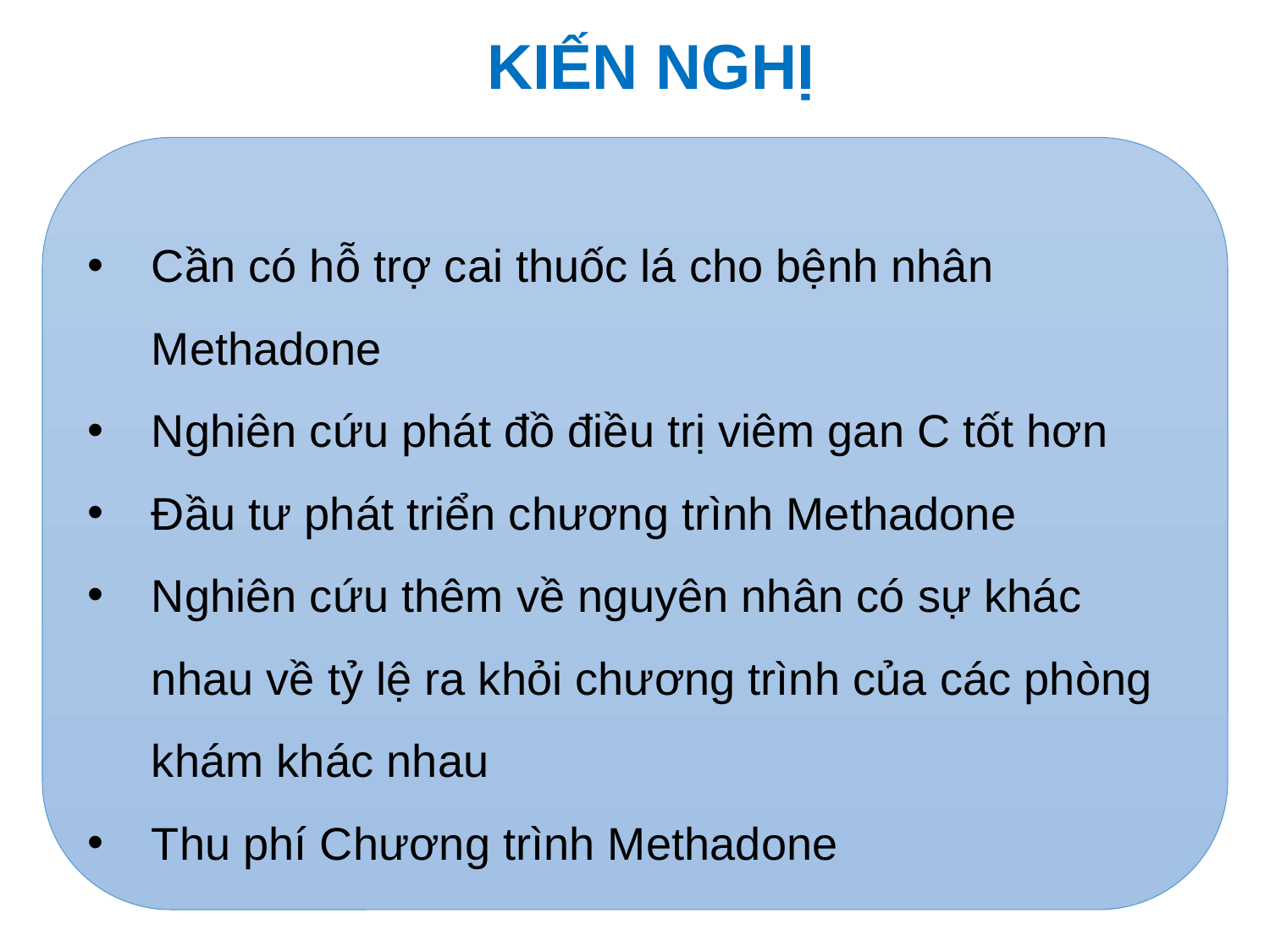

# KIẾN NGHỊ

Cần có hỗ trợ cai thuốc lá cho bệnh nhân Methadone
Nghiên cứu phát đồ điều trị viêm gan C tốt hơn
Đầu tư phát triển chương trình Methadone
Nghiên cứu thêm về nguyên nhân có sự khác nhau về tỷ lệ ra khỏi chương trình của các phòng khám khác nhau
Thu phí Chương trình Methadone
43